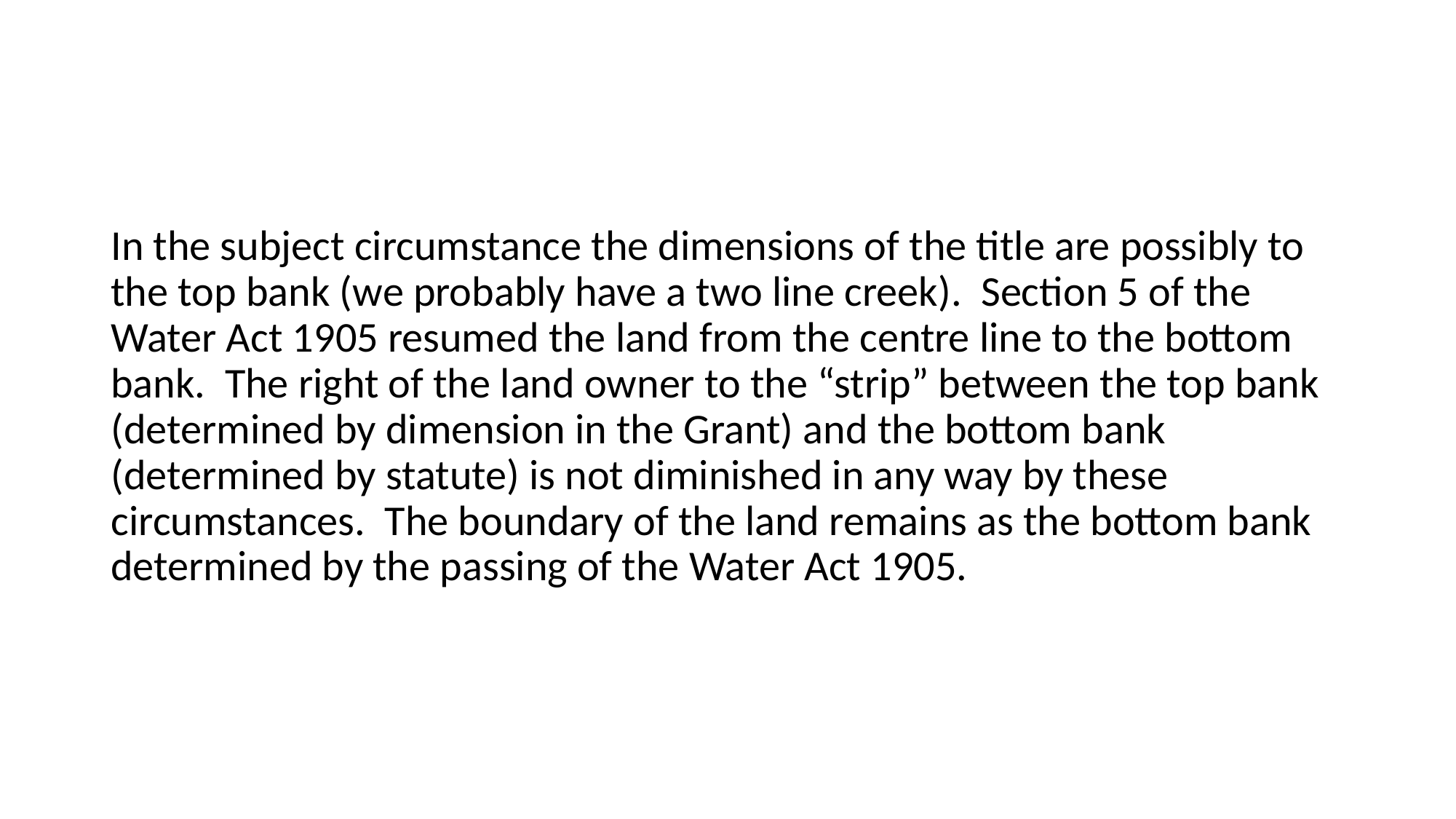

#
In the subject circumstance the dimensions of the title are possibly to the top bank (we probably have a two line creek).  Section 5 of the Water Act 1905 resumed the land from the centre line to the bottom bank.  The right of the land owner to the “strip” between the top bank (determined by dimension in the Grant) and the bottom bank (determined by statute) is not diminished in any way by these circumstances.  The boundary of the land remains as the bottom bank determined by the passing of the Water Act 1905.